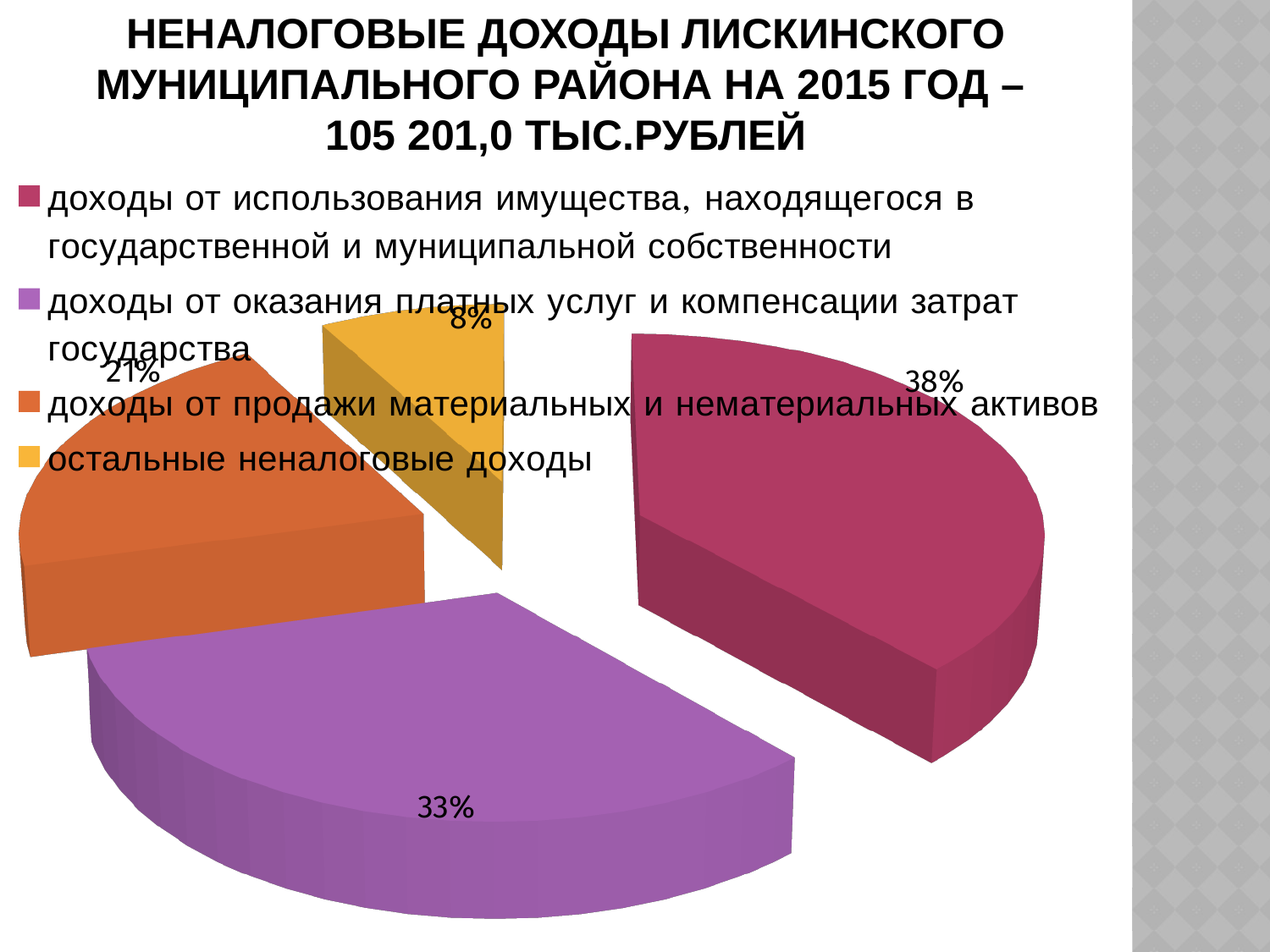

# Неналоговые доходы Лискинского муниципального района на 2015 год – 105 201,0 тыс.рублей

[unsupported chart]